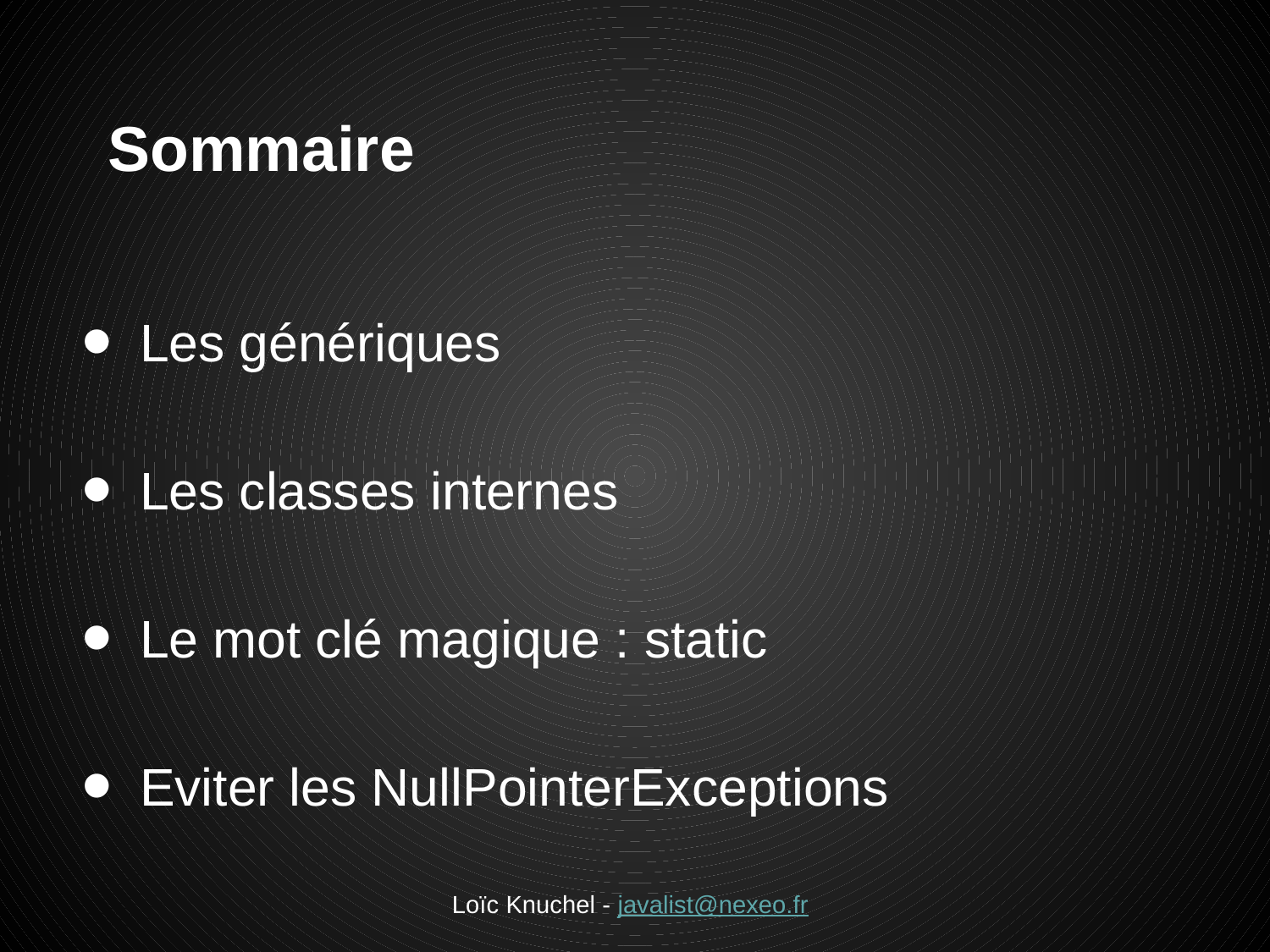

# Sommaire

Les génériques

Les classes internes

Le mot clé magique : static

Eviter les NullPointerExceptions
Loïc Knuchel - javalist@nexeo.fr